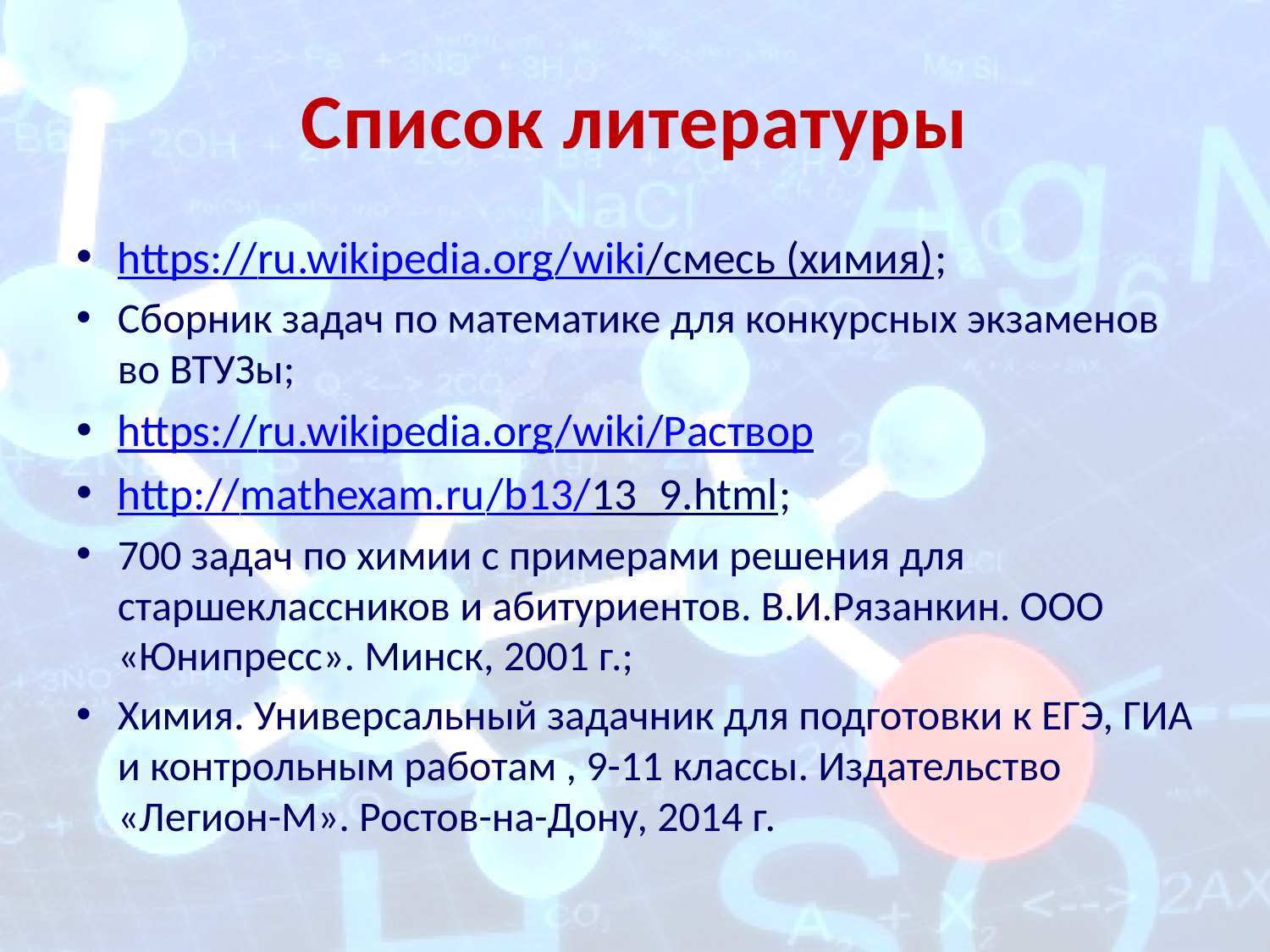

# Список литературы
https://ru.wikipedia.org/wiki/смесь (химия);
Сборник задач по математике для конкурсных экзаменов во ВТУЗы;
https://ru.wikipedia.org/wiki/Раствор
http://mathexam.ru/b13/13_9.html;
700 задач по химии с примерами решения для старшеклассников и абитуриентов. В.И.Рязанкин. ООО «Юнипресс». Минск, 2001 г.;
Химия. Универсальный задачник для подготовки к ЕГЭ, ГИА и контрольным работам , 9-11 классы. Издательство «Легион-М». Ростов-на-Дону, 2014 г.